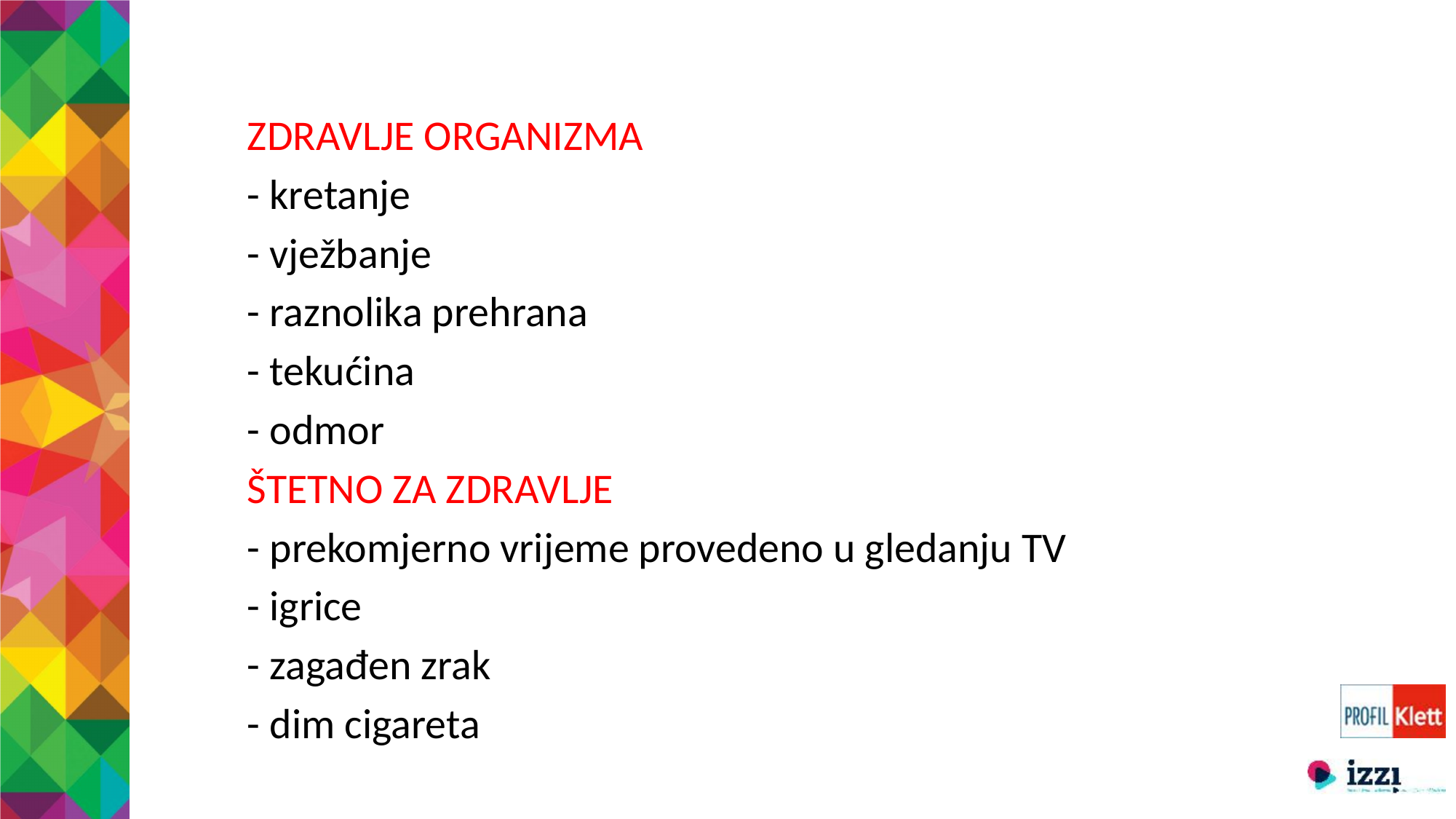

ZDRAVLJE ORGANIZMA
- kretanje
- vježbanje
- raznolika prehrana
- tekućina
- odmor
ŠTETNO ZA ZDRAVLJE
- prekomjerno vrijeme provedeno u gledanju TV
- igrice
- zagađen zrak
- dim cigareta